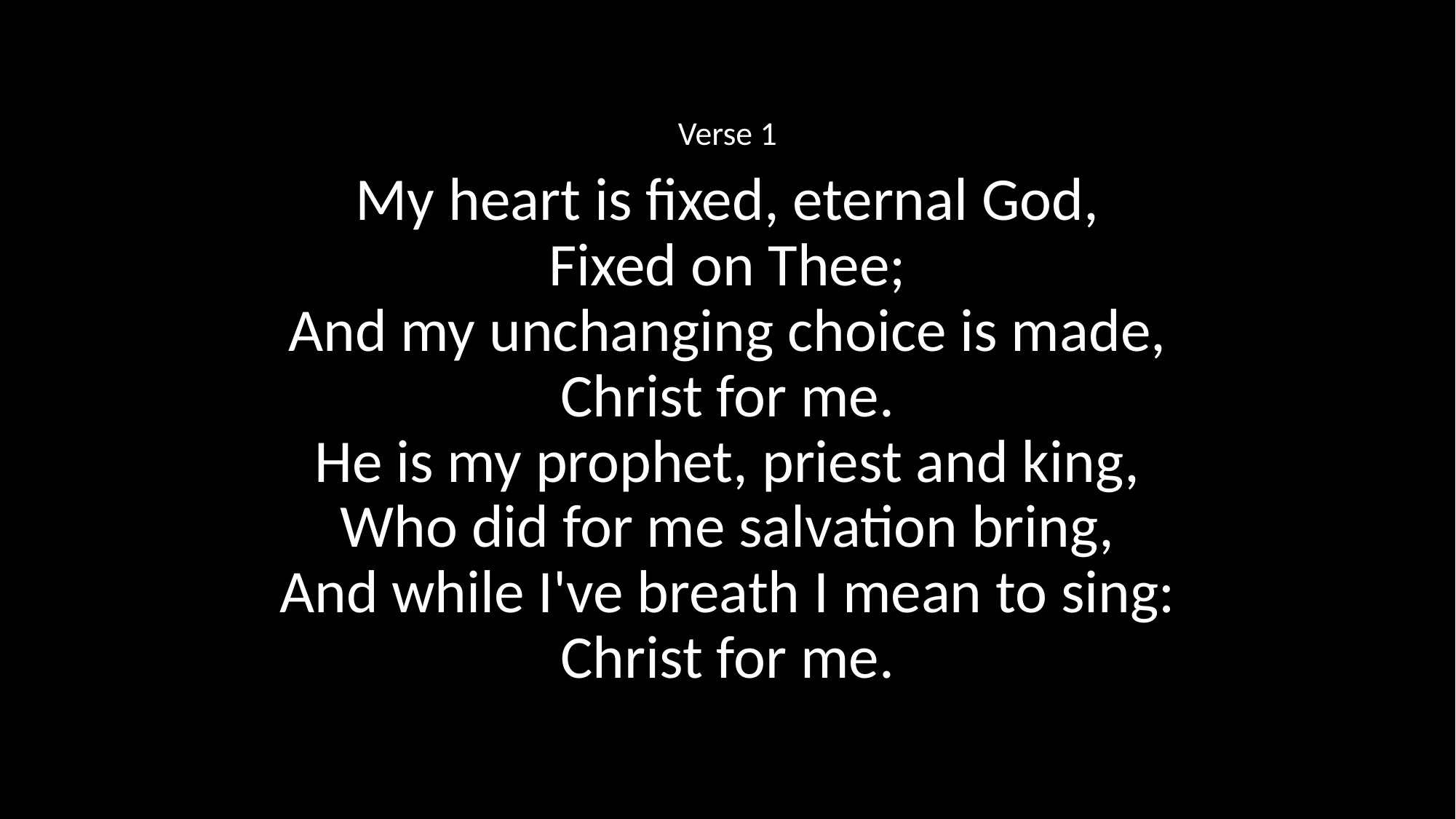

Verse 1
My heart is fixed, eternal God,
Fixed on Thee;
And my unchanging choice is made,
Christ for me.
He is my prophet, priest and king,
Who did for me salvation bring,
And while I've breath I mean to sing:
Christ for me.